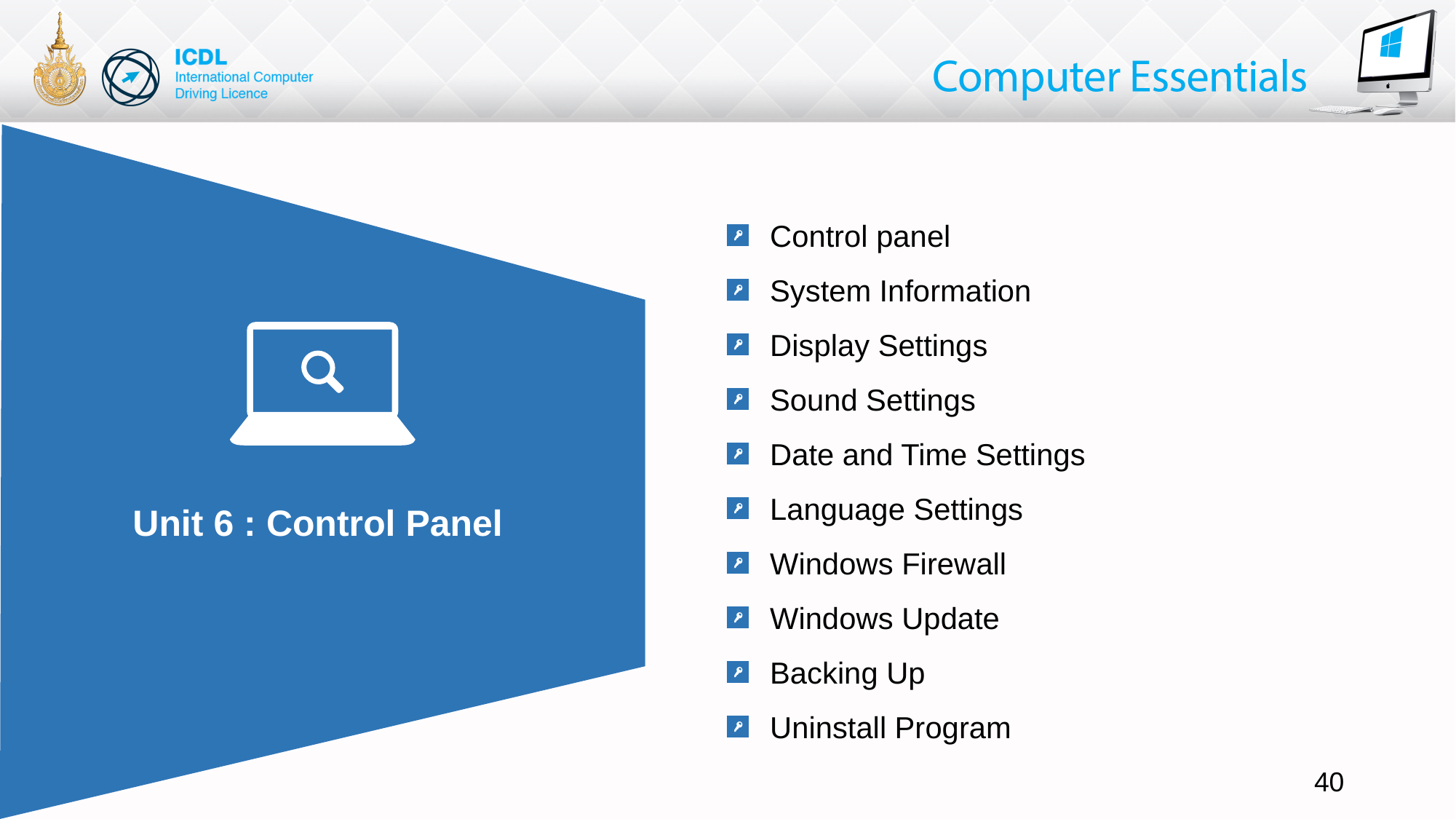

Control panel
 System Information
 Display Settings
 Sound Settings
 Date and Time Settings
 Language Settings
 Windows Firewall
 Windows Update
 Backing Up
 Uninstall Program

# Unit 6 : Control Panel
40